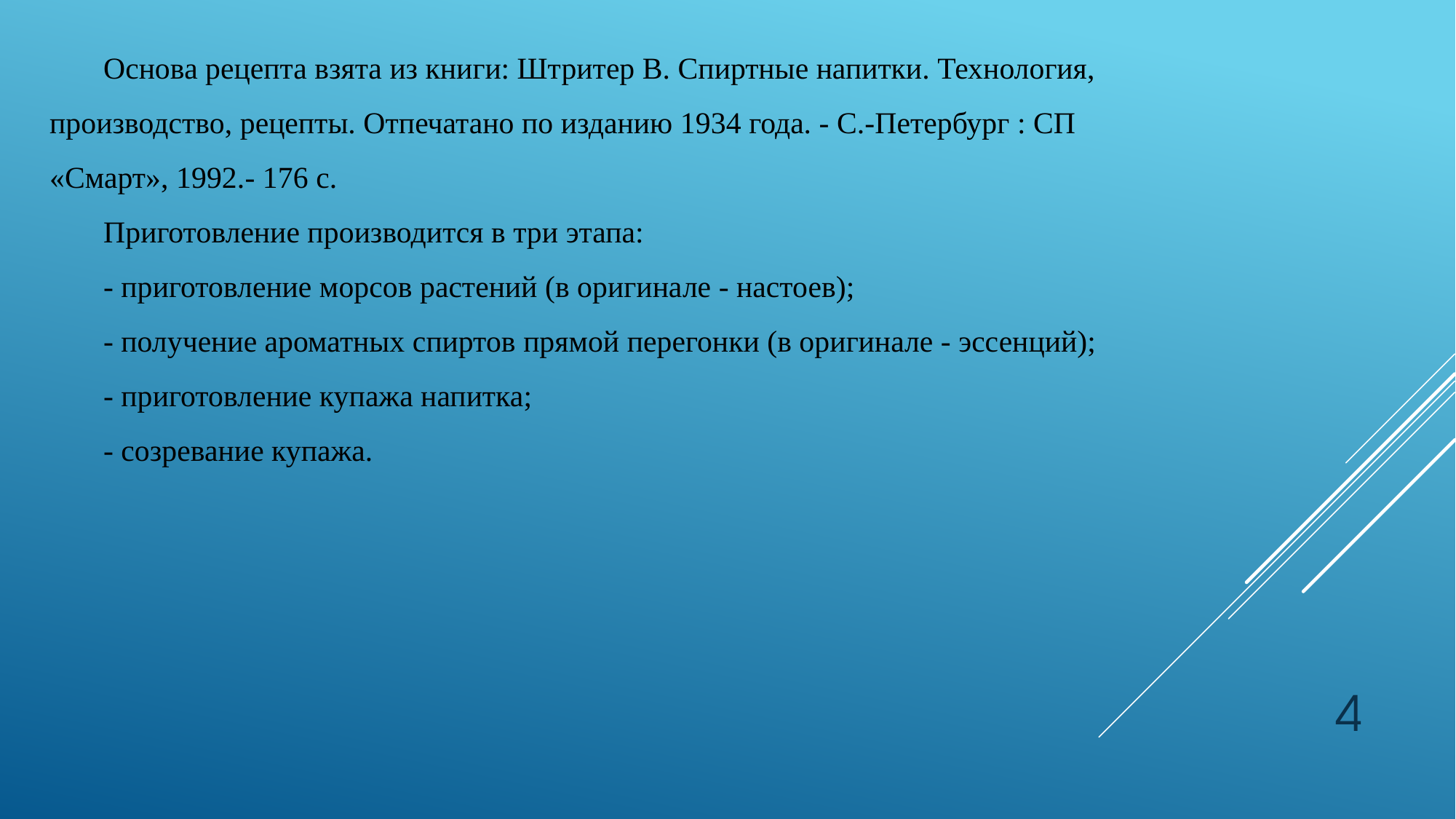

Основа рецепта взята из книги: Штритер В. Спиртные напитки. Технология, производство, рецепты. Отпечатано по изданию 1934 года. - С.-Петербург : СП «Смарт», 1992.- 176 с.
Приготовление производится в три этапа:
- приготовление морсов растений (в оригинале - настоев);
- получение ароматных спиртов прямой перегонки (в оригинале - эссенций);
- приготовление купажа напитка;
- созревание купажа.
4